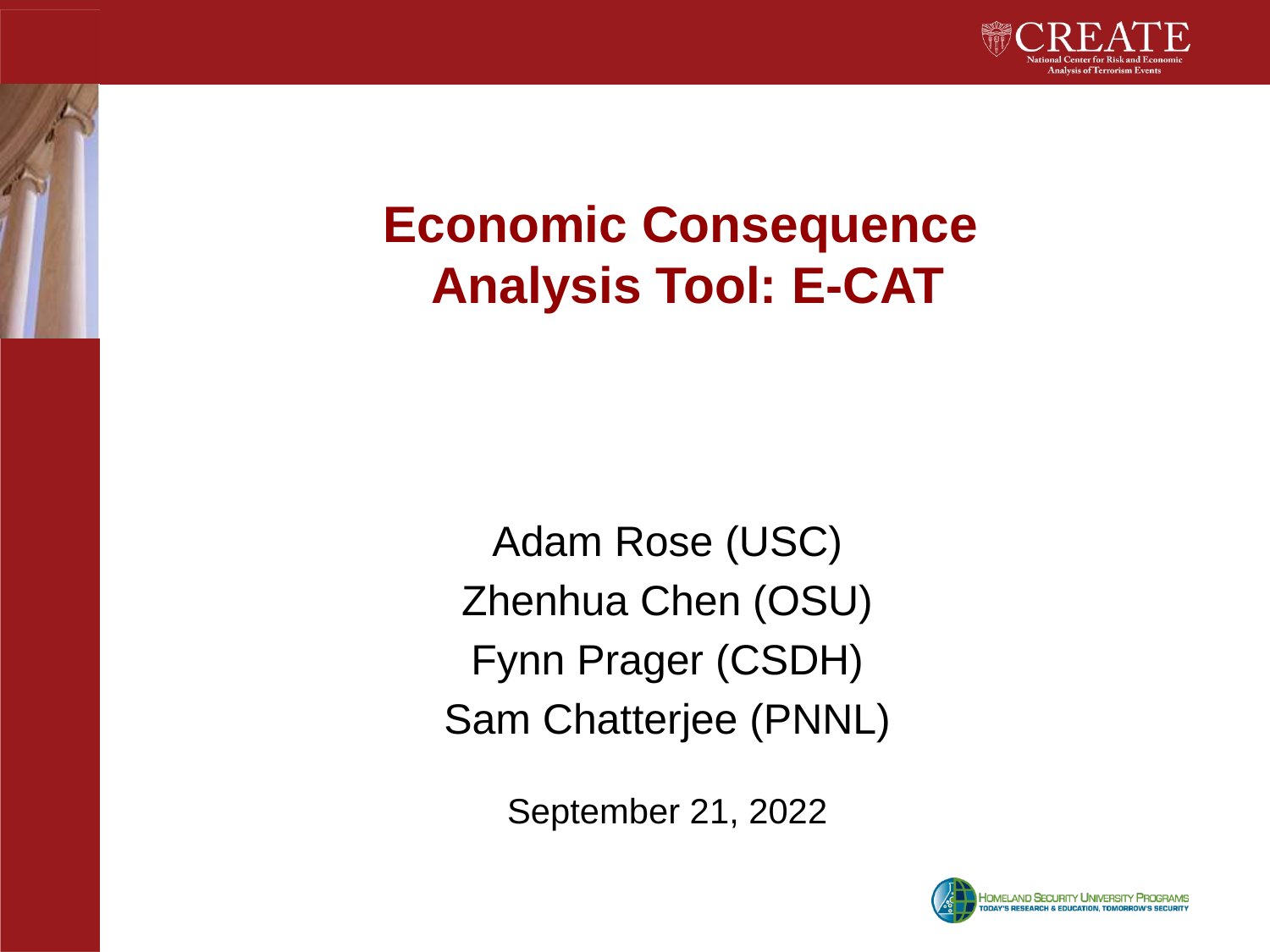

# Economic Consequence Analysis Tool: E-CAT
Adam Rose (USC)
Zhenhua Chen (OSU)
Fynn Prager (CSDH)
Sam Chatterjee (PNNL)

September 21, 2022